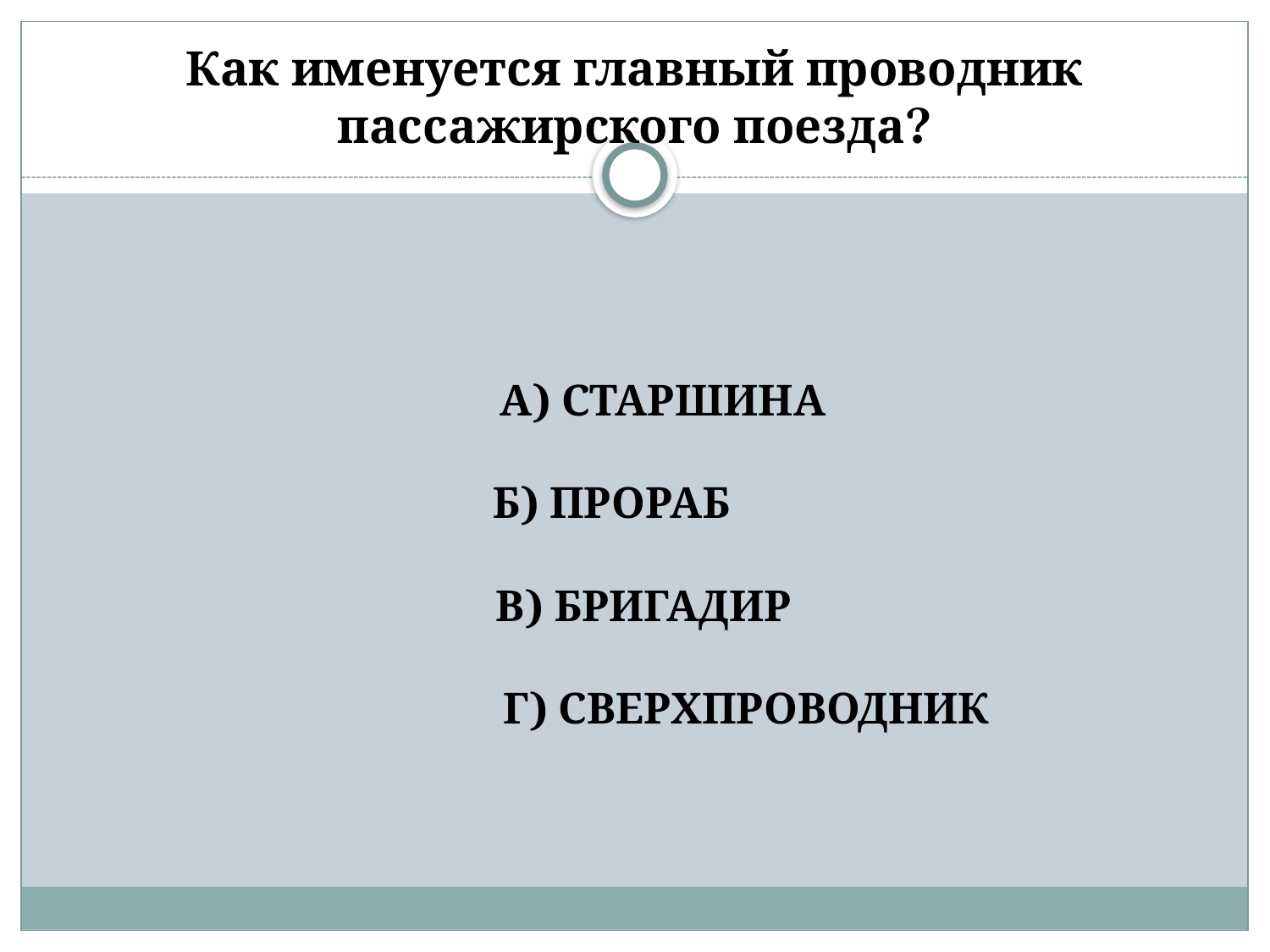

# Как именуется главный проводник пассажирского поезда?

                             А) СТАРШИНА
   Б) ПРОРАБ
         В) БРИГАДИР
                            Г) СВЕРХПРОВОДНИК